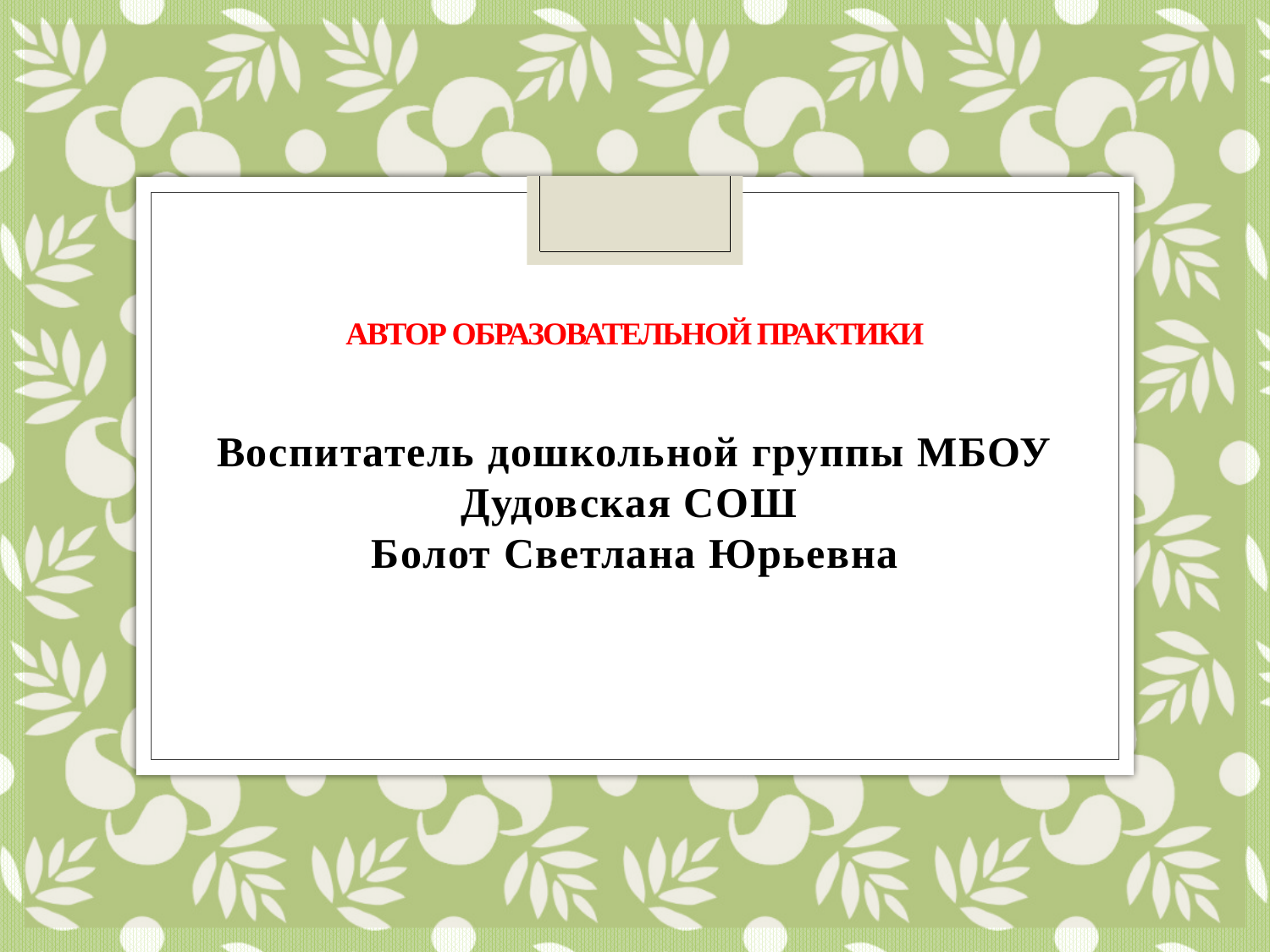

# Автор образовательной практики
Воспитатель дошкольной группы МБОУ Дудовская СОШ
Болот Светлана Юрьевна